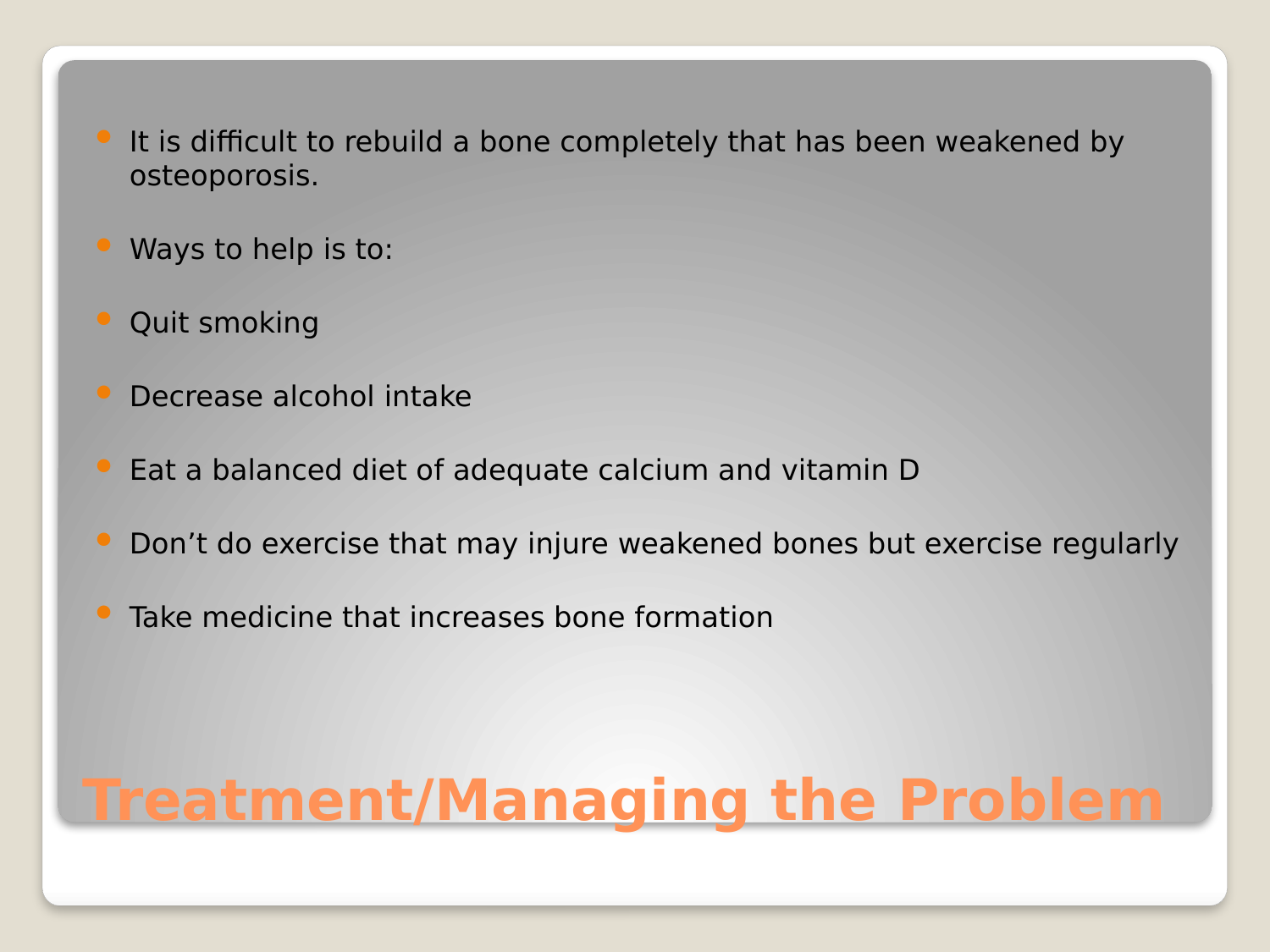

It is difficult to rebuild a bone completely that has been weakened by osteoporosis.

Ways to help is to:

Quit smoking

Decrease alcohol intake

Eat a balanced diet of adequate calcium and vitamin D

Don’t do exercise that may injure weakened bones but exercise regularly

Take medicine that increases bone formation

# Treatment/Managing the Problem